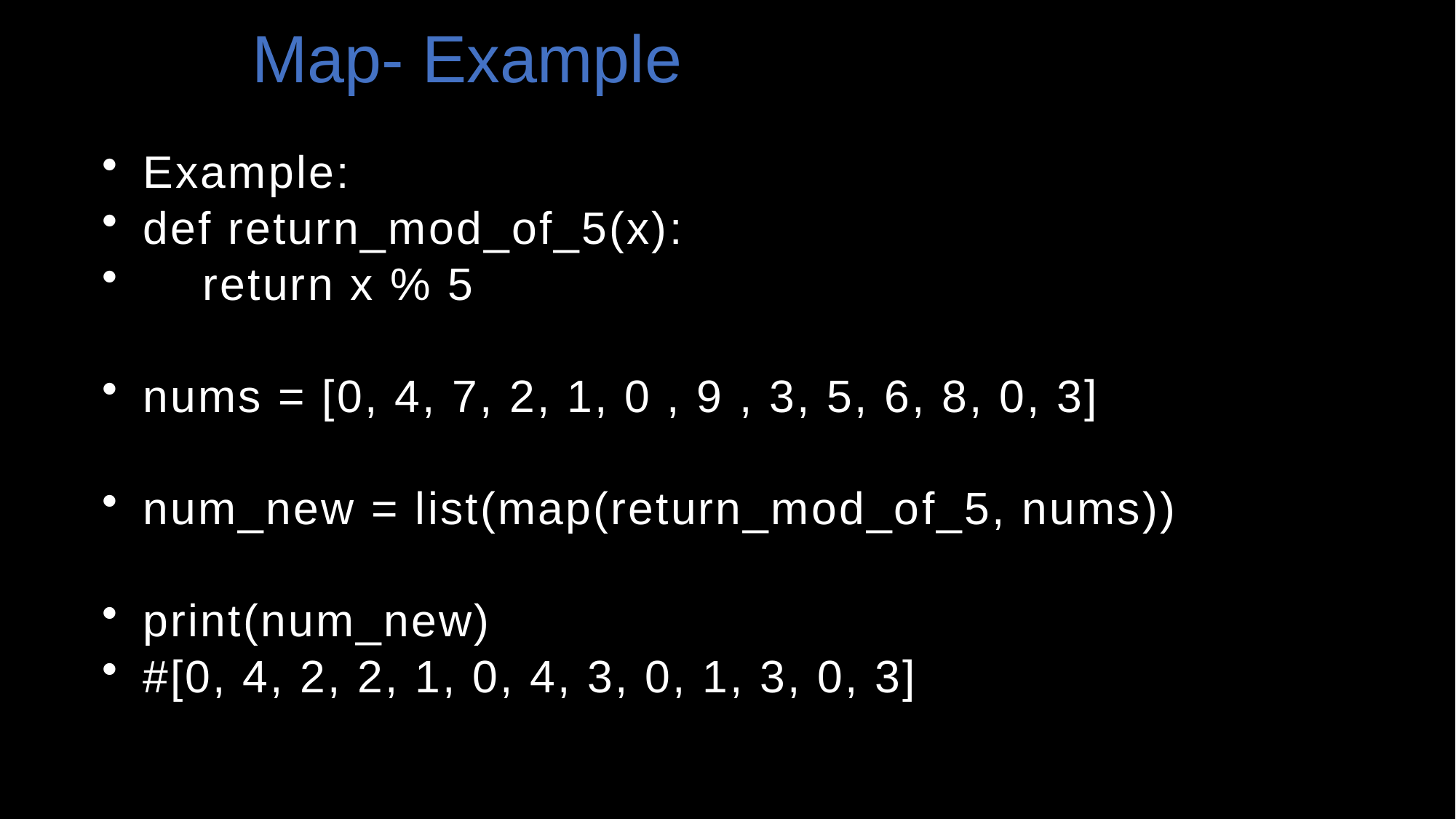

# Map- Example
Example:
def return_mod_of_5(x):
    return x % 5

nums = [0, 4, 7, 2, 1, 0 , 9 , 3, 5, 6, 8, 0, 3]

num_new = list(map(return_mod_of_5, nums))

print(num_new)
#[0, 4, 2, 2, 1, 0, 4, 3, 0, 1, 3, 0, 3]